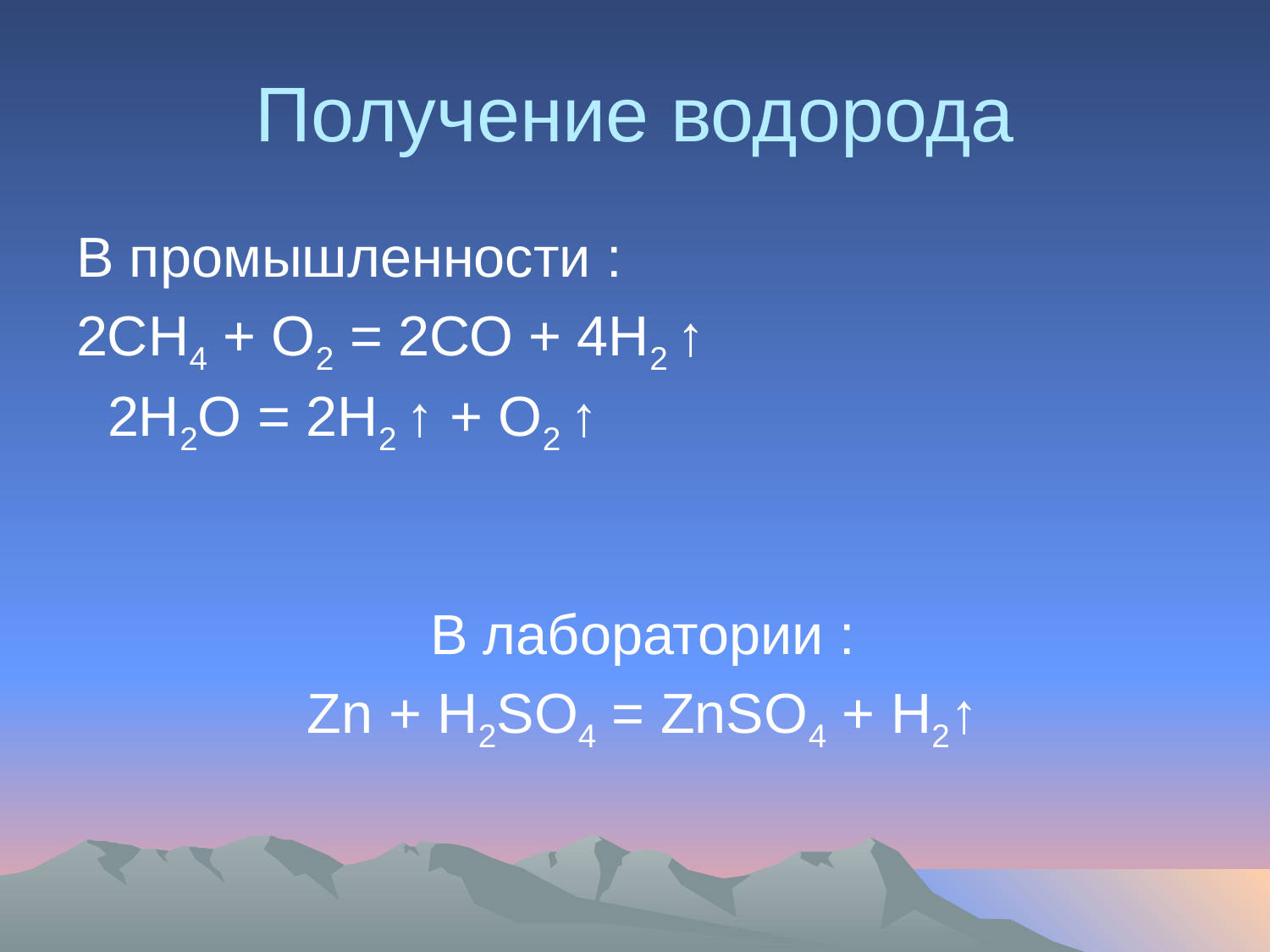

# Получение водорода
В промышленности :
2СН4 + О2 = 2СО + 4Н2 ↑
  2H2O = 2H2 ↑ + O2 ↑

 В лаборатории :
 Zn + H2SO4 = ZnSO4 + H2↑